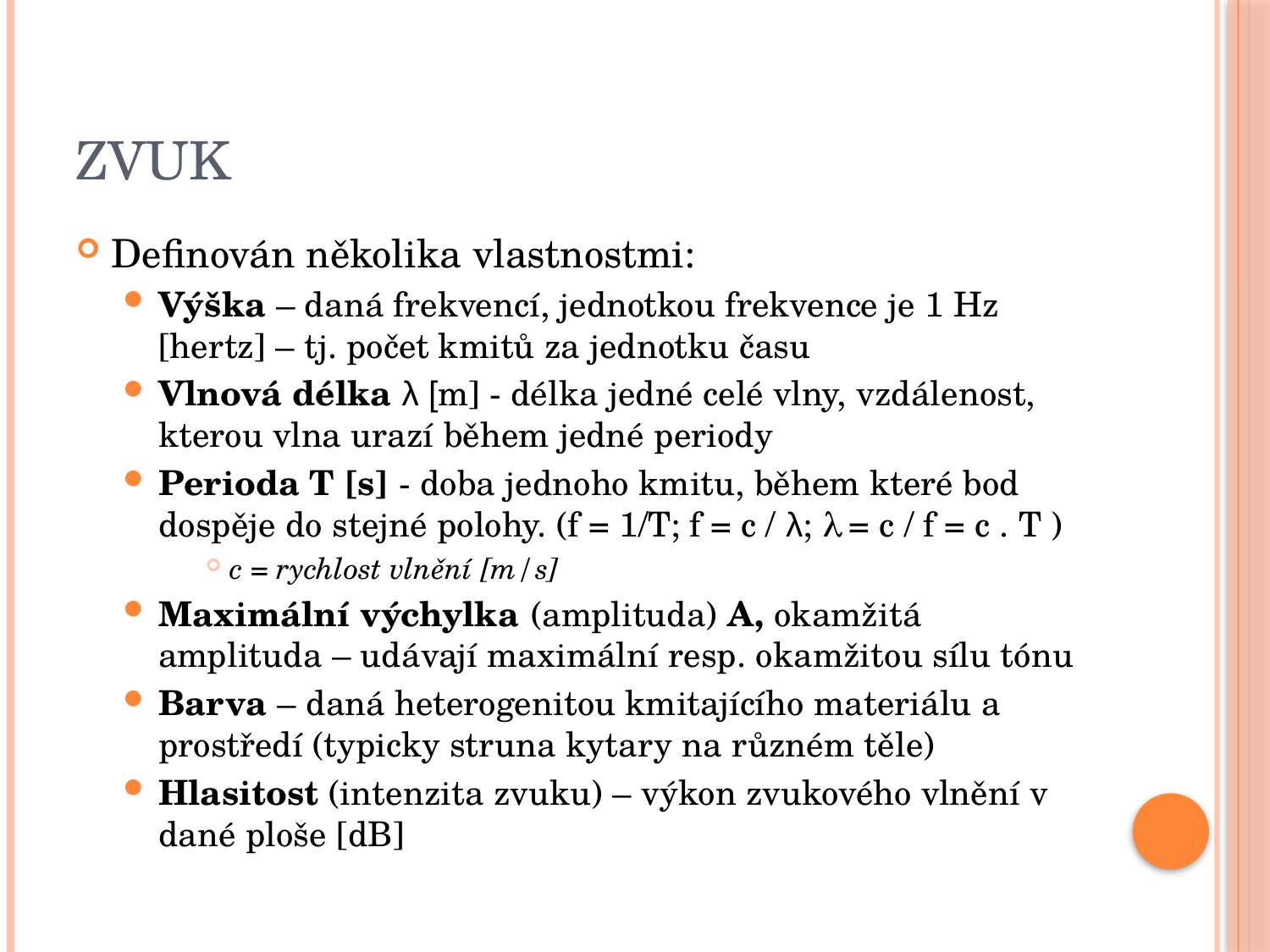

# ZVUK
Definován několika vlastnostmi:
Výška – daná frekvencí, jednotkou frekvence je 1 Hz [hertz] – tj. počet kmitů za jednotku času
Vlnová délka λ [m] - délka jedné celé vlny, vzdálenost, kterou vlna urazí během jedné periody
Perioda T [s] - doba jednoho kmitu, během které bod dospěje do stejné polohy. (f = 1/T; f = c / λ; λ = c / f = c . T )
c = rychlost vlnění [m/s]
Maximální výchylka (amplituda) A, okamžitá amplituda – udávají maximální resp. okamžitou sílu tónu
Barva – daná heterogenitou kmitajícího materiálu a prostředí (typicky struna kytary na různém těle)
Hlasitost (intenzita zvuku) – výkon zvukového vlnění v dané ploše [dB]